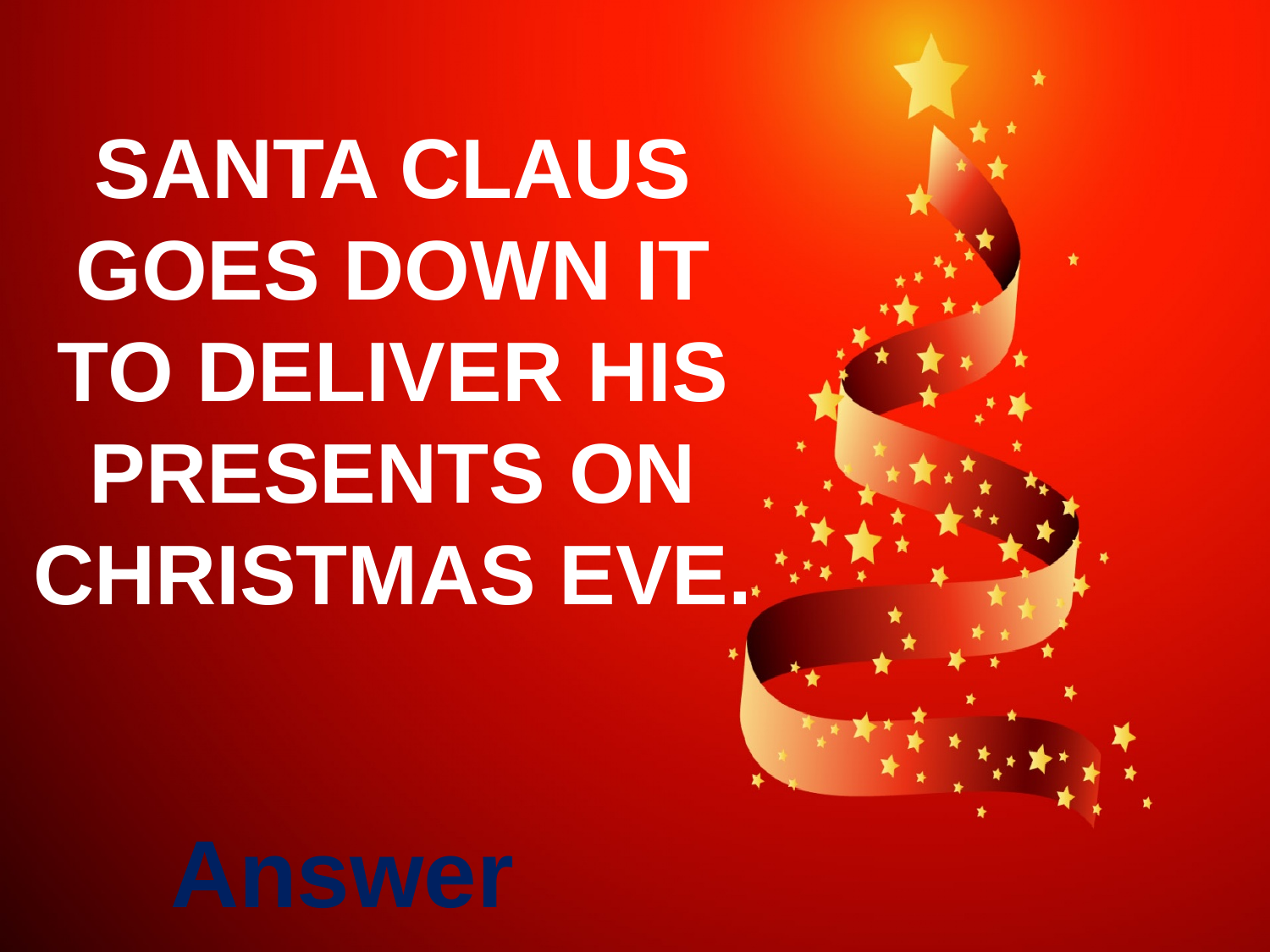

# Santa claus goes down it to deliver his presents on christmas eve.
Answer